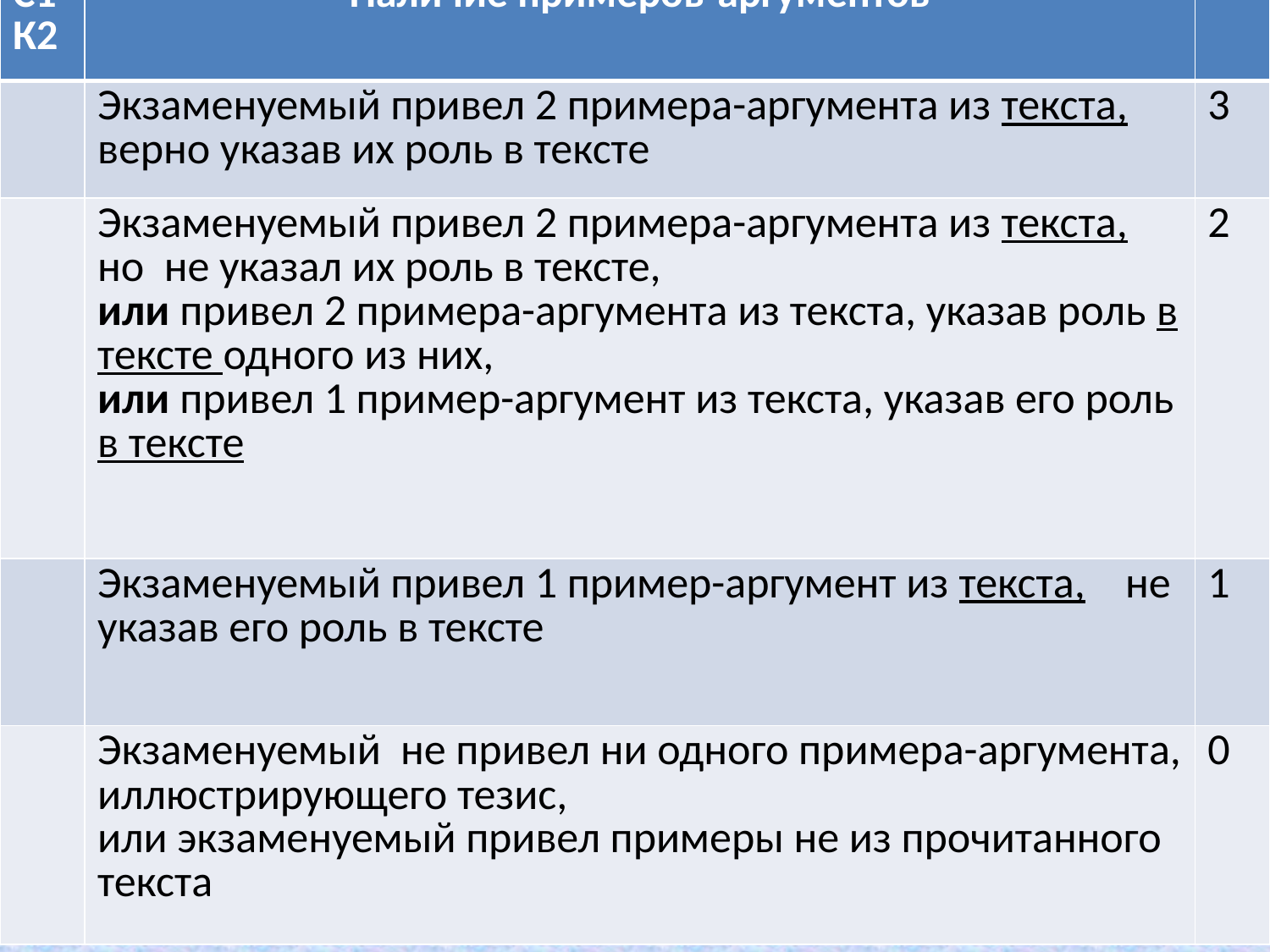

| С1К2 | Наличие примеров-аргументов |  |
| --- | --- | --- |
|  | Экзаменуемый привел 2 примера-аргумента из текста, верно указав их роль в тексте | 3 |
|  | Экзаменуемый привел 2 примера-аргумента из текста, но не указал их роль в тексте, или привел 2 примера-аргумента из текста, указав роль в тексте одного из них, или привел 1 пример-аргумент из текста, указав его роль в тексте | 2 |
|  | Экзаменуемый привел 1 пример-аргумент из текста, не указав его роль в тексте | 1 |
|  | Экзаменуемый не привел ни одного примера-аргумента, иллюстрирующего тезис, или экзаменуемый привел примеры не из прочитанного текста | 0 |